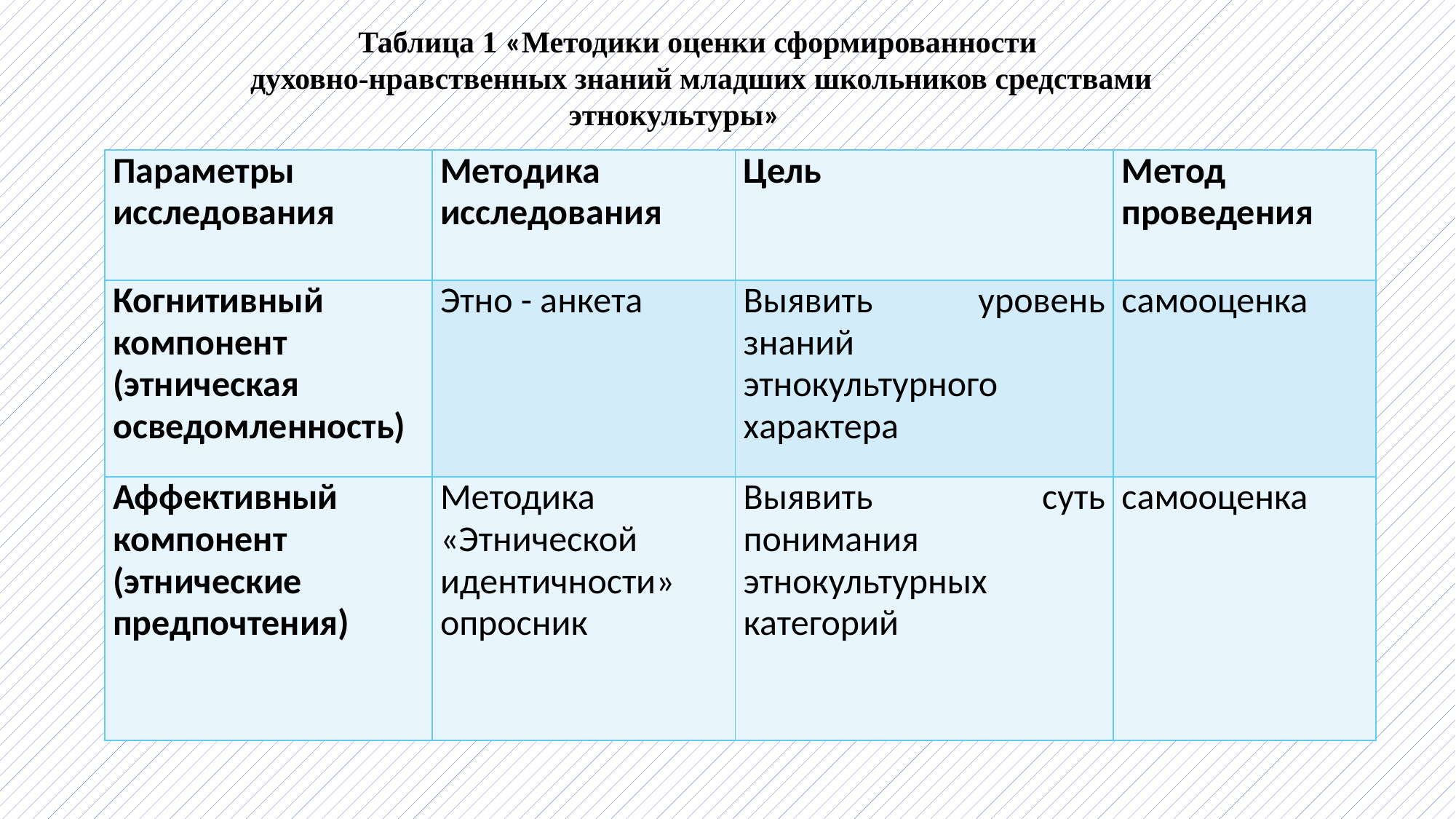

Таблица 1 «Методики оценки сформированности
духовно-нравственных знаний младших школьников средствами этнокультуры»
| Параметры исследования | Методика исследования | Цель | Метод проведения |
| --- | --- | --- | --- |
| Когнитивный компонент (этническая осведомленность) | Этно - анкета | Выявить уровень знаний этнокультурного характера | самооценка |
| Аффективный компонент (этнические предпочтения) | Методика «Этнической идентичности» опросник | Выявить суть понимания этнокультурных категорий | самооценка |